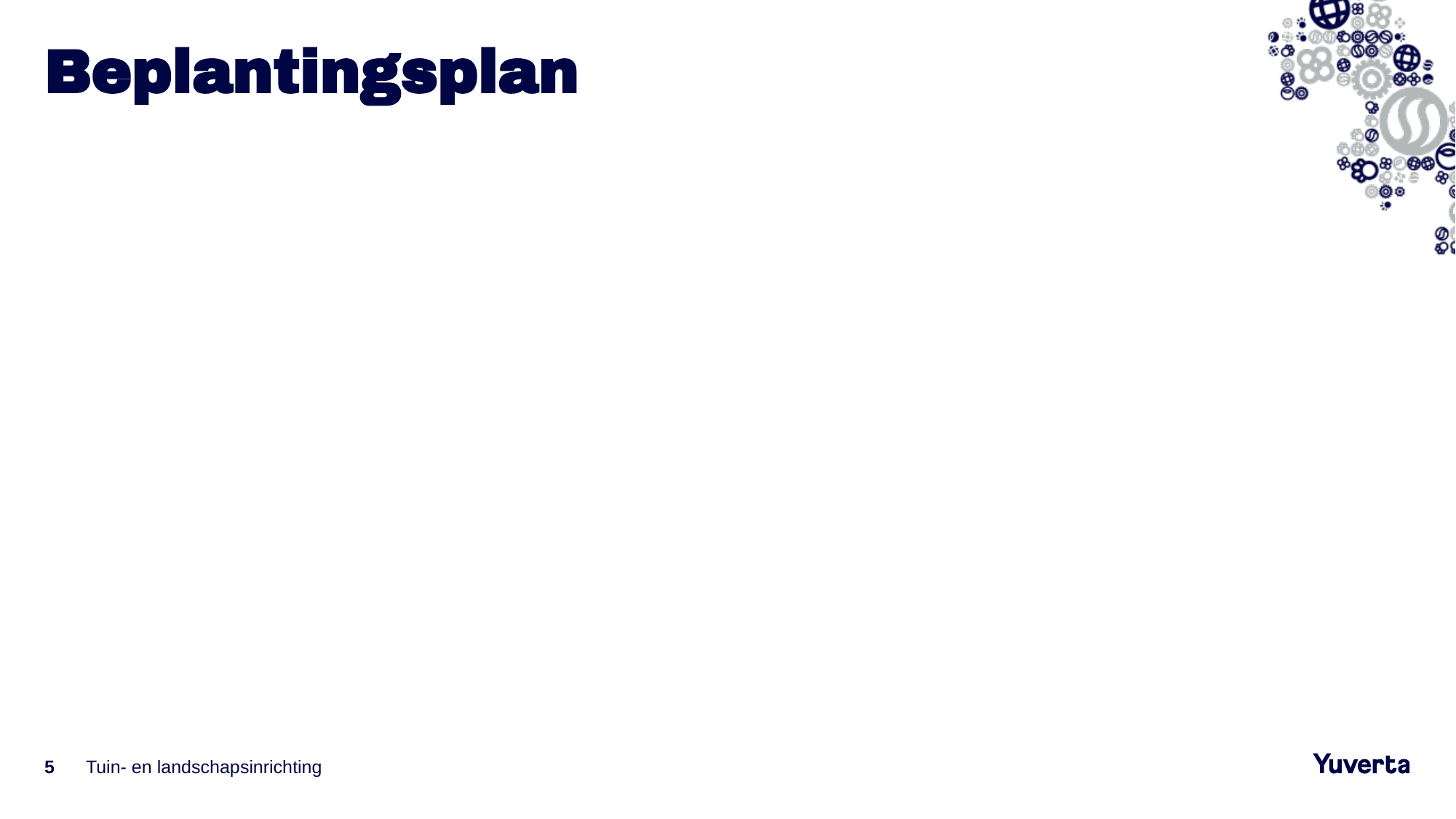

# Beplantingsplan

5
Tuin- en landschapsinrichting
5-4-2022